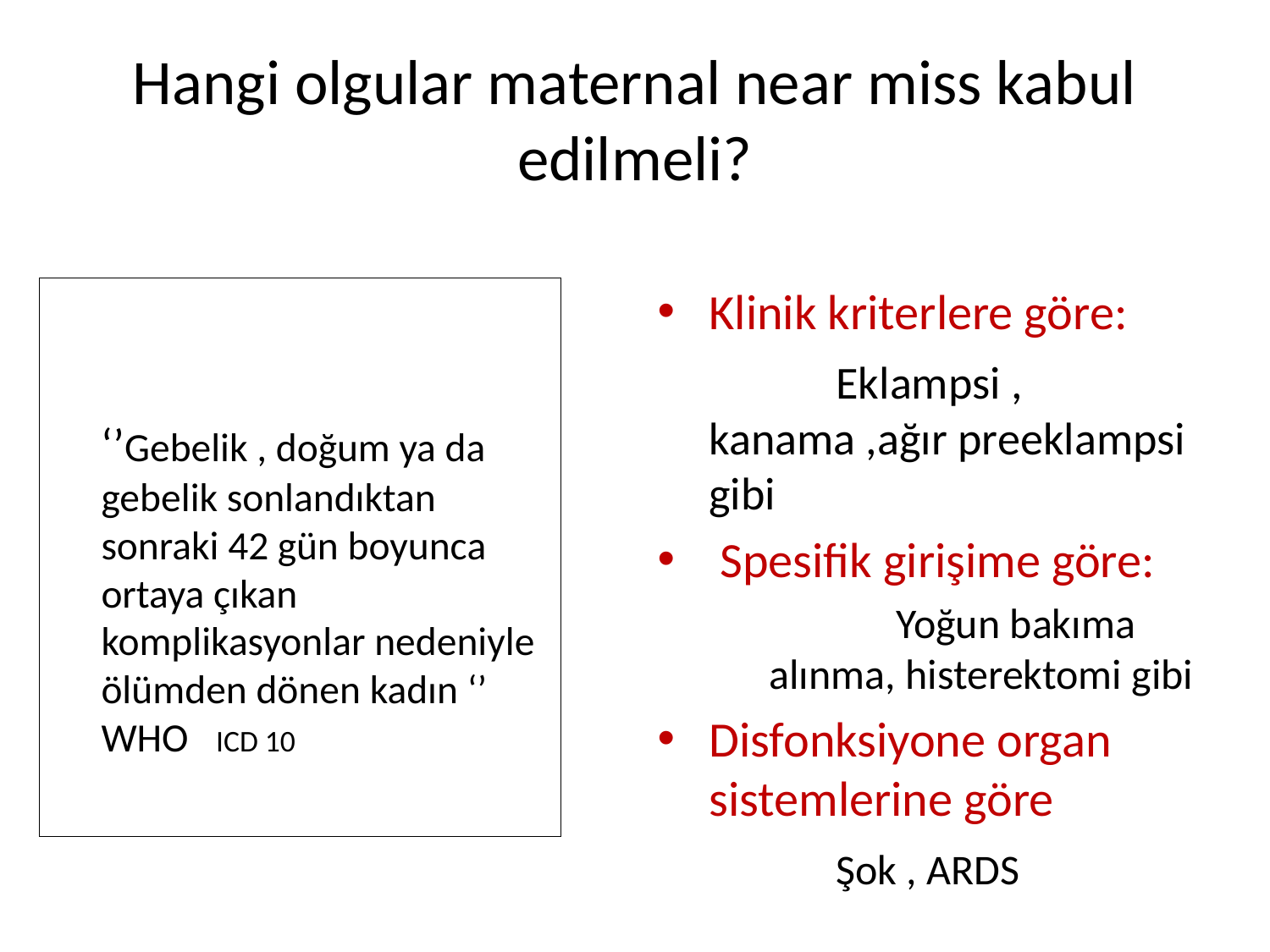

# Hangi olgular maternal near miss kabul edilmeli?
Klinik kriterlere göre:
		Eklampsi , kanama ,ağır preeklampsi gibi
 Spesifik girişime göre:
		Yoğun bakıma alınma, histerektomi gibi
Disfonksiyone organ sistemlerine göre
		Şok , ARDS

	‘’Gebelik , doğum ya da gebelik sonlandıktan sonraki 42 gün boyunca ortaya çıkan komplikasyonlar nedeniyle ölümden dönen kadın ‘’					WHO   ICD 10